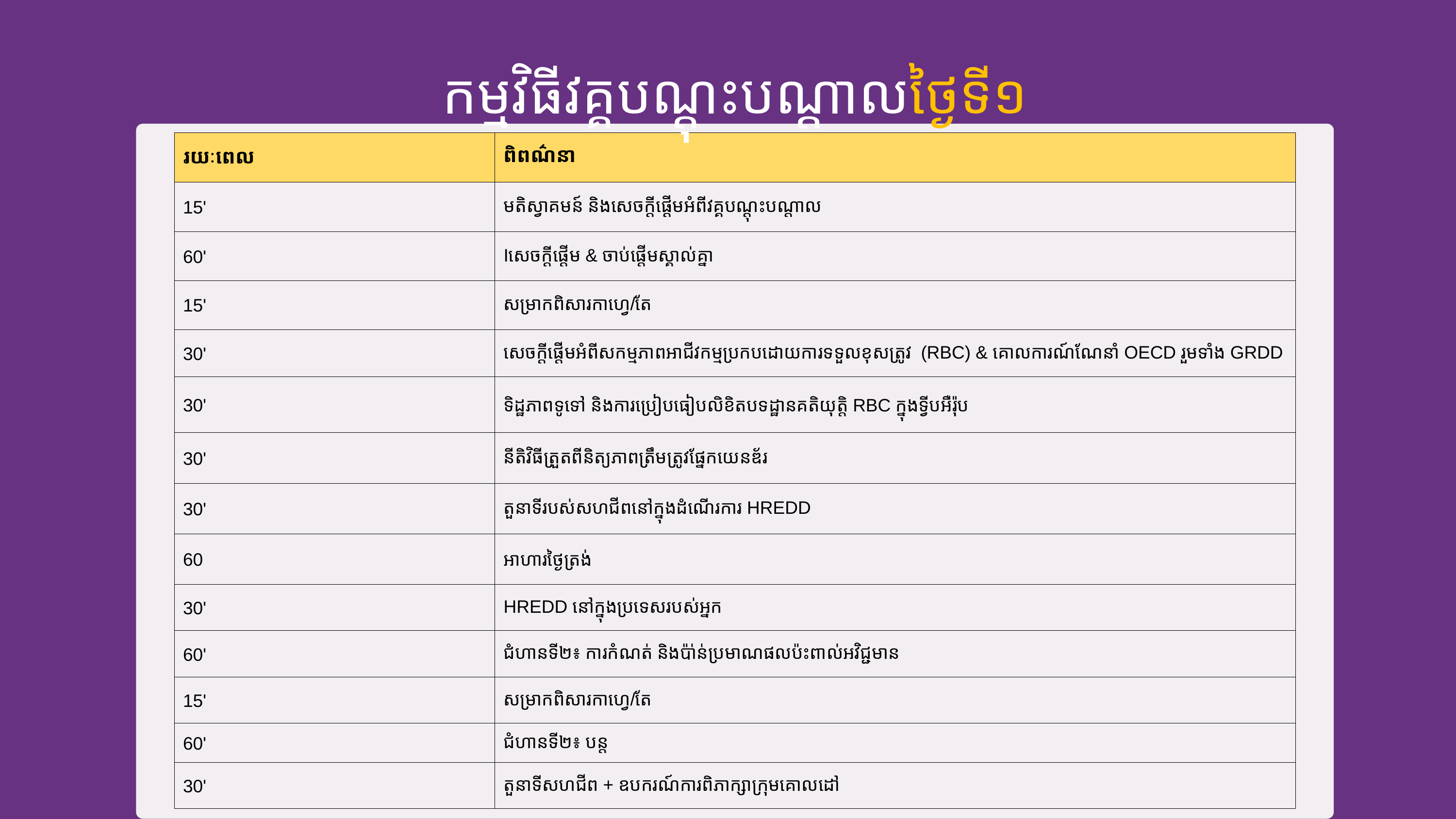

កម្មវិធីវគ្គបណ្ដុះបណ្ដាលថ្ងៃទី១

| រយៈពេល | ពិពណ៌នា |
| --- | --- |
| 15' | មតិស្វាគមន៍​ និងសេចក្ដីផ្ដើមអំពីវគ្គបណ្ដុះបណ្ដាល |
| 60' | Iសេចក្ដីផ្ដើម​ & ចាប់ផ្ដើមស្គាល់គ្នា |
| 15' | សម្រាកពិសារកាហ្វេ/តែ |
| 30' | សេចក្ដីផ្ដើមអំពីសកម្មភាពអាជីវកម្មប្រកបដោយការទទួលខុសត្រូវ ​ (RBC) & គោលការណ៍ណែនាំ OECD រួមទាំង​ GRDD |
| 30' | ទិដ្ឋភាពទូទៅ និងការប្រៀបធៀបលិខិតបទដ្ឋានគតិយុត្តិ RBC ក្នុងទ្វីបអឺរ៉ុប |
| 30' | នីតិវិធីត្រួតពីនិត្យភាពត្រឹមត្រូវផ្នែកយេនឌ័រ |
| 30' | តួនាទីរបស់សហជីពនៅក្នុងដំណើរការ HREDD |
| 60 | អាហារថ្ងៃត្រង់ |
| 30' | HREDD នៅក្នុងប្រទេសរបស់អ្នក |
| 60' | ជំហានទី២៖ ការកំណត់ និងប៉ា់ន់ប្រមាណផលប៉ះពាល់អវិជ្ជមាន |
| 15' | សម្រាកពិសារកាហ្វេ/តែ |
| 60' | ជំហានទី២៖ បន្ត |
| 30' | តួនាទីសហជីព + ​ឧបករណ៍ការពិភាក្សាក្រុមគោលដៅ |